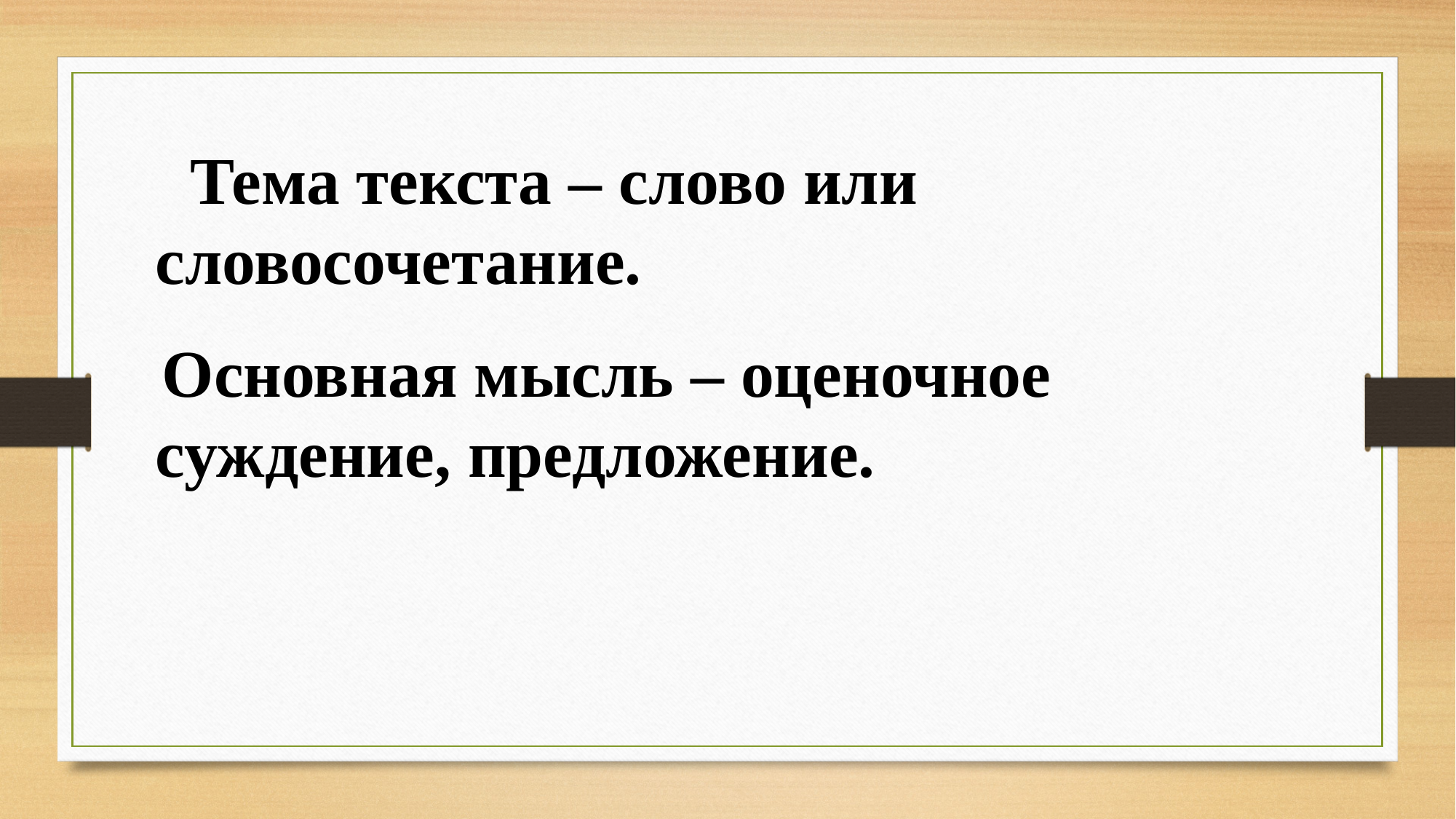

Тема текста – слово или словосочетание.

 Основная мысль – оценочное суждение, предложение.